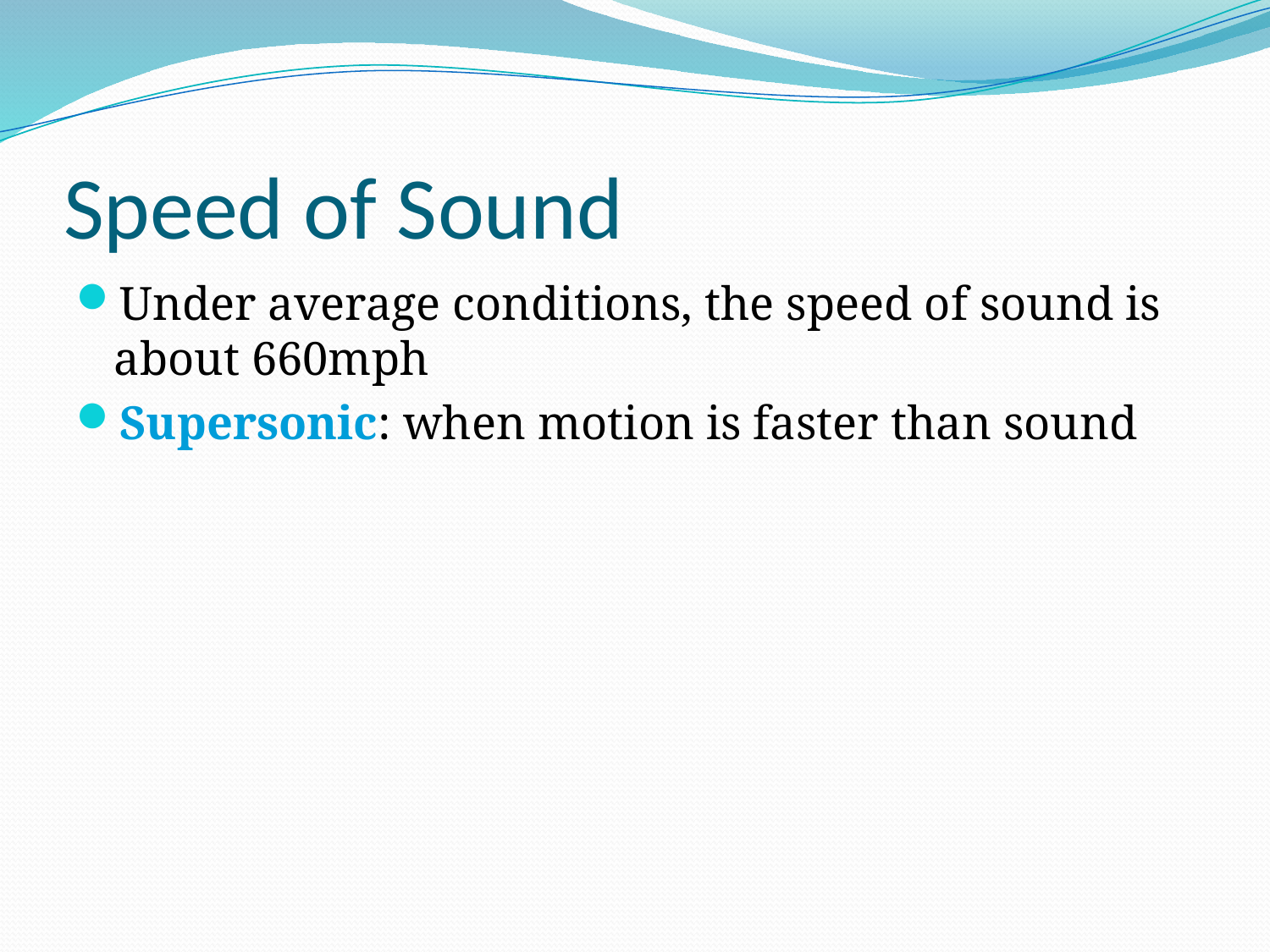

# Speed of Sound
Under average conditions, the speed of sound is about 660mph
Supersonic: when motion is faster than sound